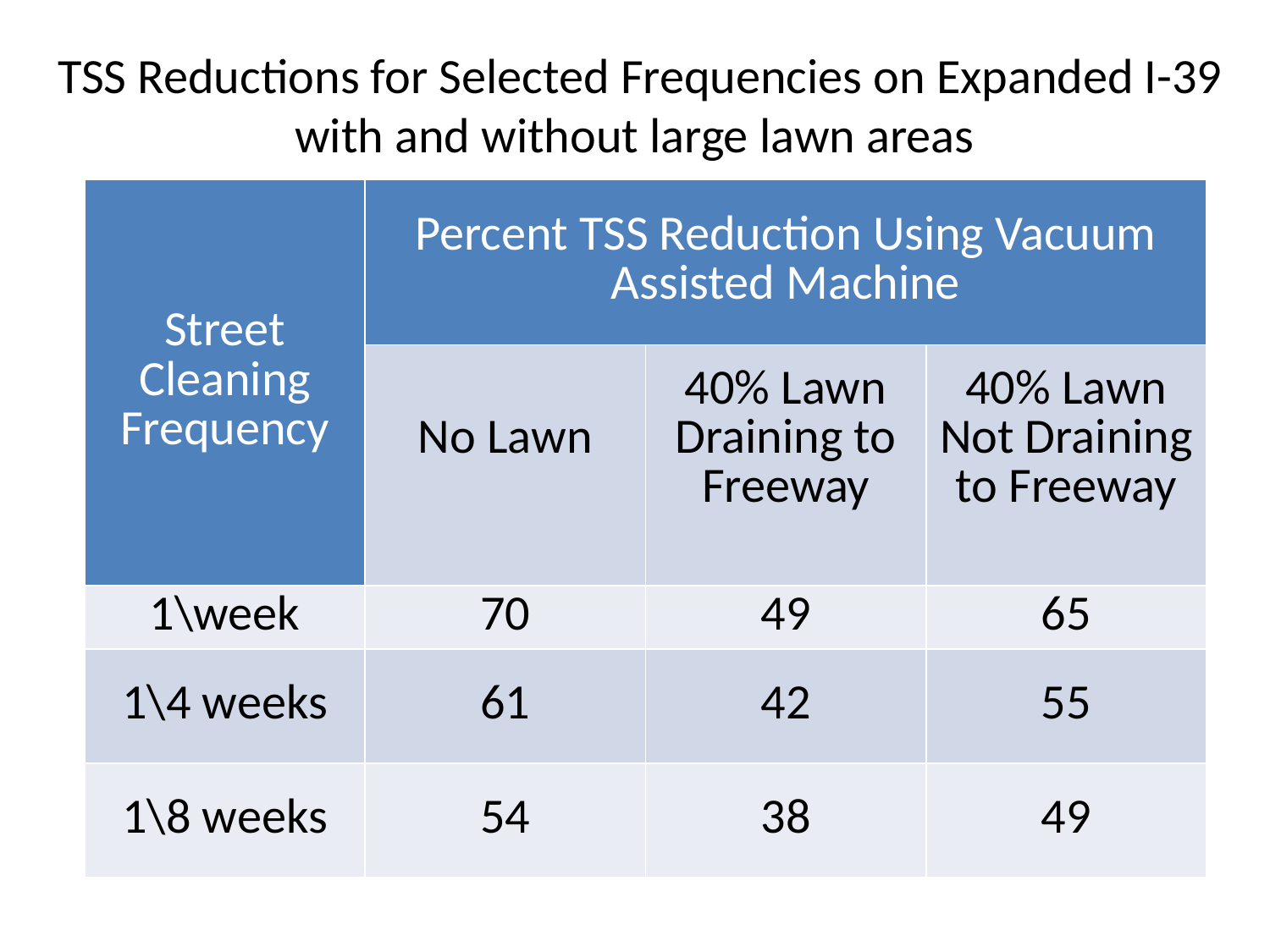

# TSS Reductions for Selected Frequencies on Expanded I-39 with and without large lawn areas
| Street Cleaning Frequency | Percent TSS Reduction Using Vacuum Assisted Machine |  |  |
| --- | --- | --- | --- |
|  | No Lawn | 40% Lawn Draining to Freeway | 40% Lawn Not Draining to Freeway |
| 1\week | 70 | 49 | 65 |
| 1\4 weeks | 61 | 42 | 55 |
| 1\8 weeks | 54 | 38 | 49 |